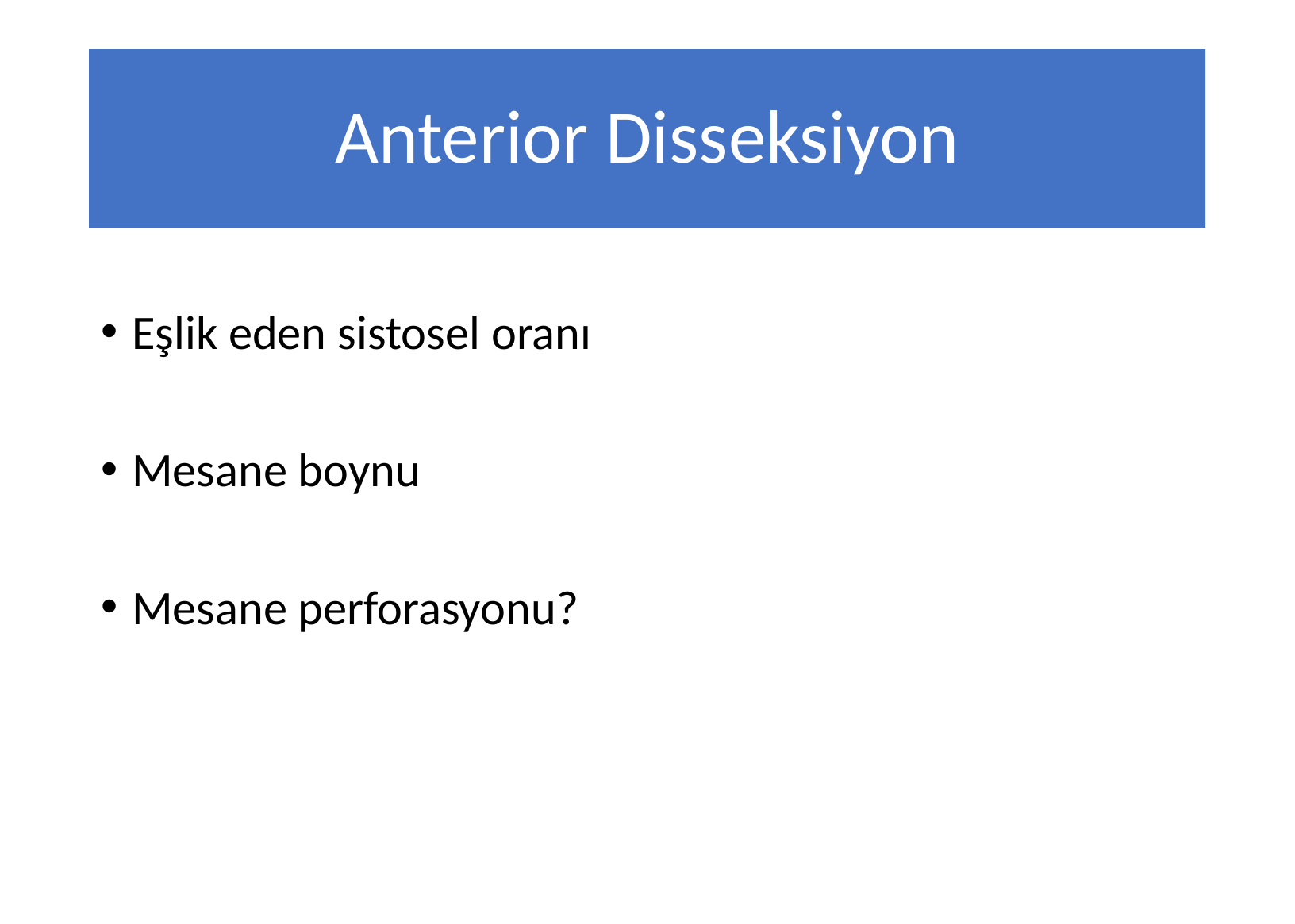

# Anterior Disseksiyon
Eşlik eden sistosel oranı

Mesane boynu

Mesane perforasyonu?